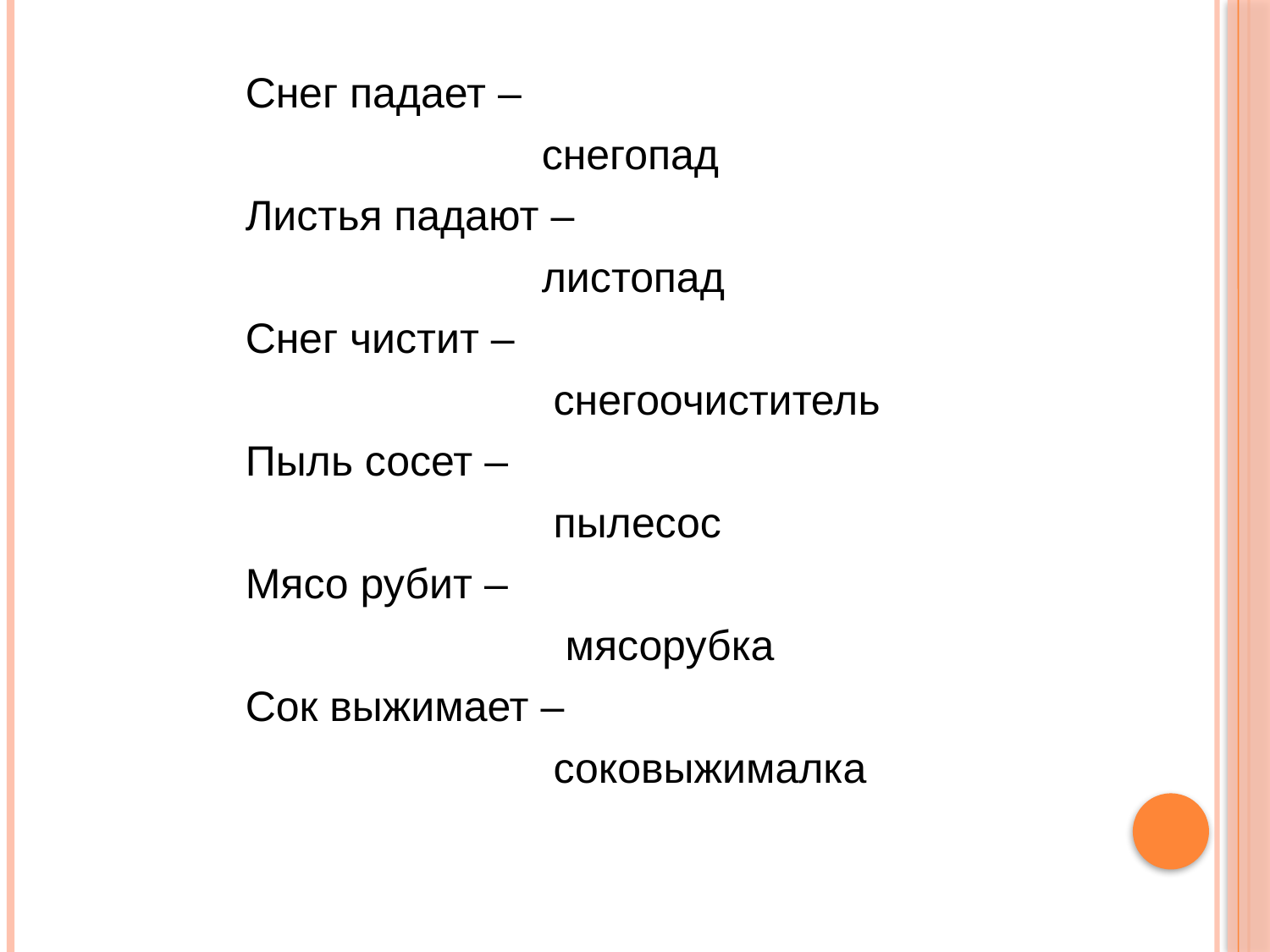

Снег падает –
                         снегопад
Листья падают –
                         листопад
Снег чистит –
                          снегоочиститель
Пыль сосет –
                          пылесос
Мясо рубит –
                           мясорубка
Сок выжимает –
                          соковыжималка